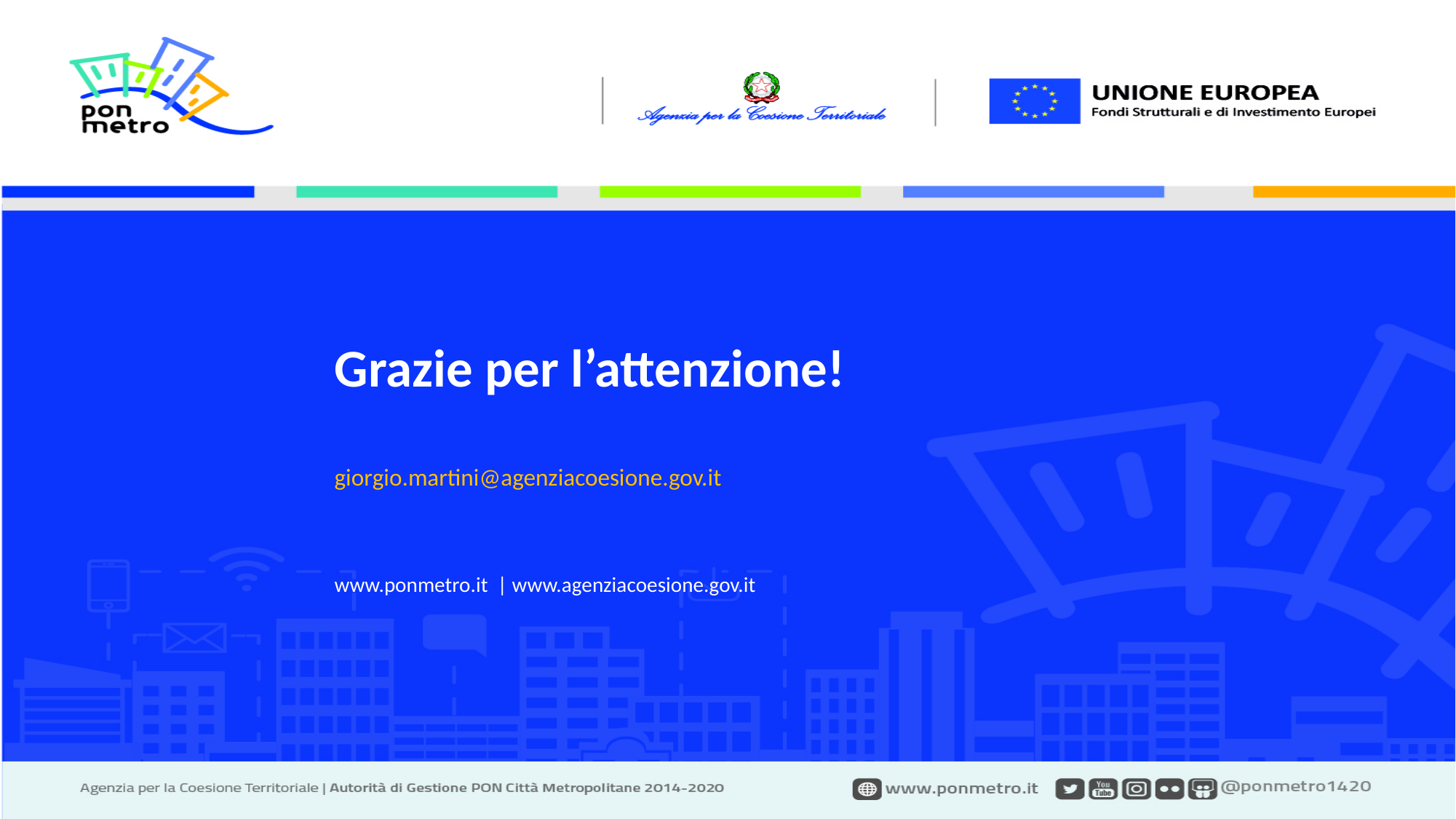

Grazie per l’attenzione!

giorgio.martini@agenziacoesione.gov.it

www.ponmetro.it  | www.agenziacoesione.gov.it